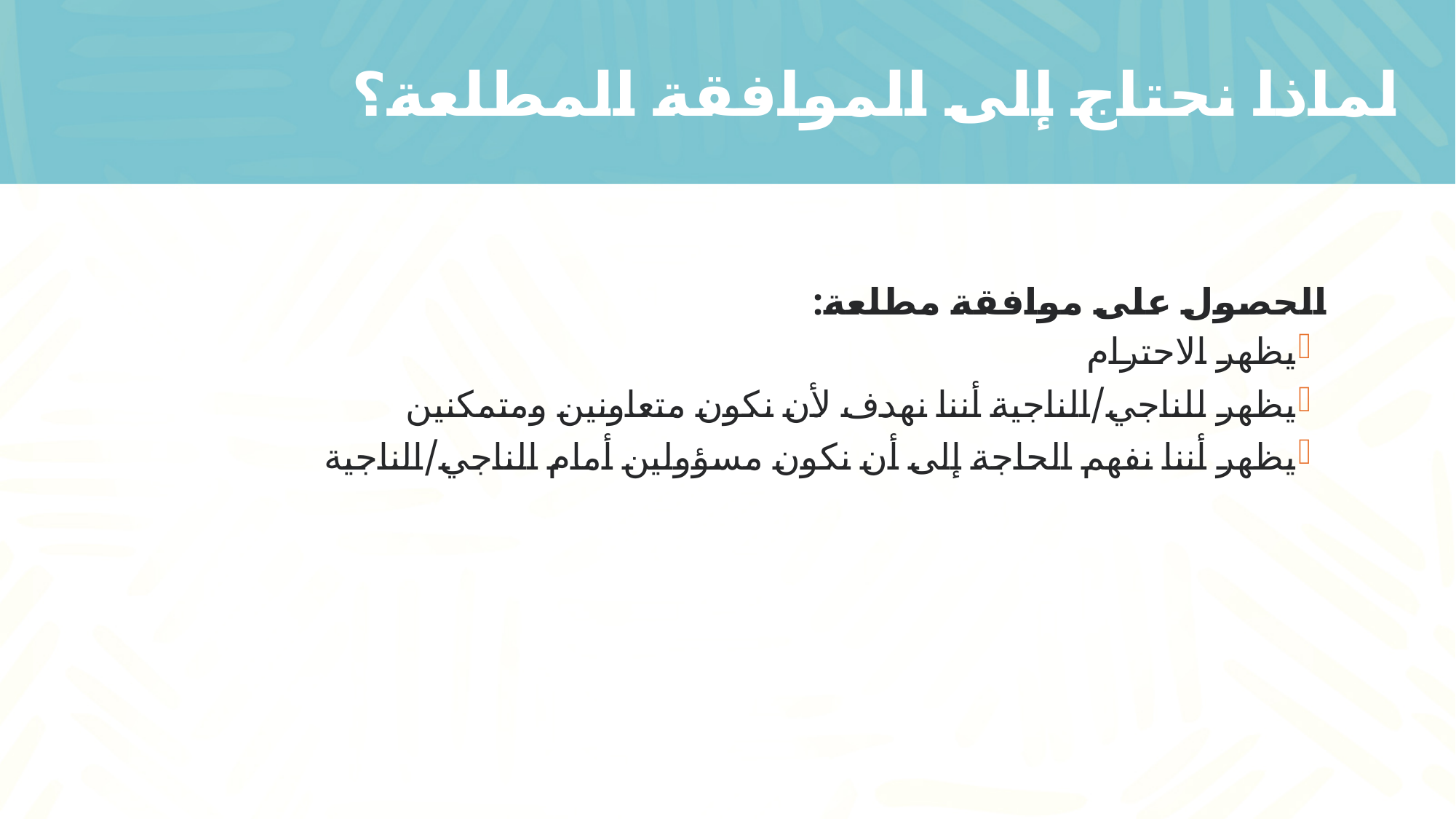

لماذا نحتاج إلى الموافقة المطلعة؟
الحصول على موافقة مطلعة:
يظهر الاحترام
يظهر للناجي/الناجية أننا نهدف لأن نكون متعاونين ومتمكنين
يظهر أننا نفهم الحاجة إلى أن نكون مسؤولين أمام الناجي/الناجية